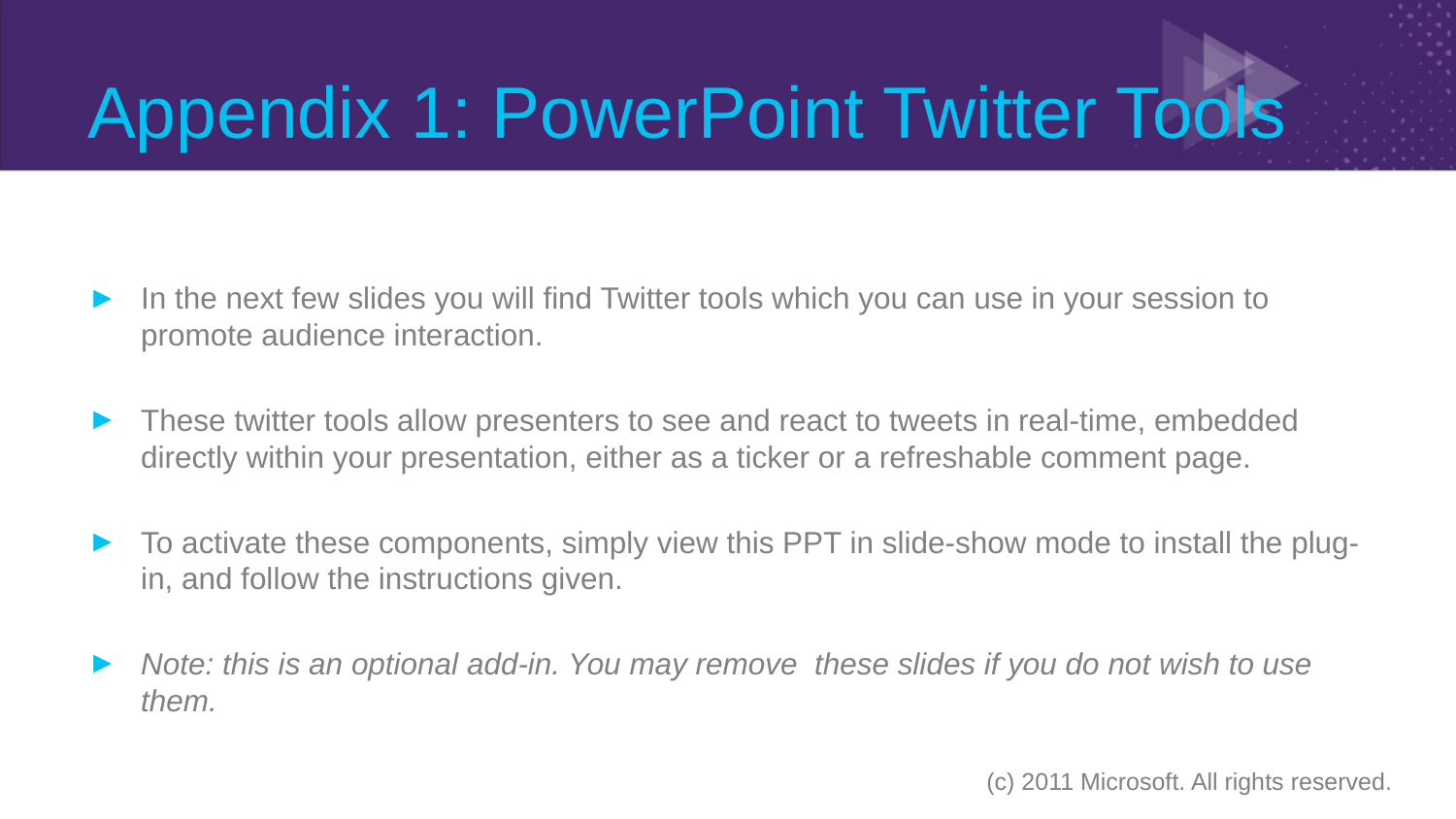

# Appendix 1: PowerPoint Twitter Tools
In the next few slides you will find Twitter tools which you can use in your session to promote audience interaction.

These twitter tools allow presenters to see and react to tweets in real-time, embedded directly within your presentation, either as a ticker or a refreshable comment page.

To activate these components, simply view this PPT in slide-show mode to install the plug-in, and follow the instructions given.

Note: this is an optional add-in. You may remove  these slides if you do not wish to use them.
(c) 2011 Microsoft. All rights reserved.